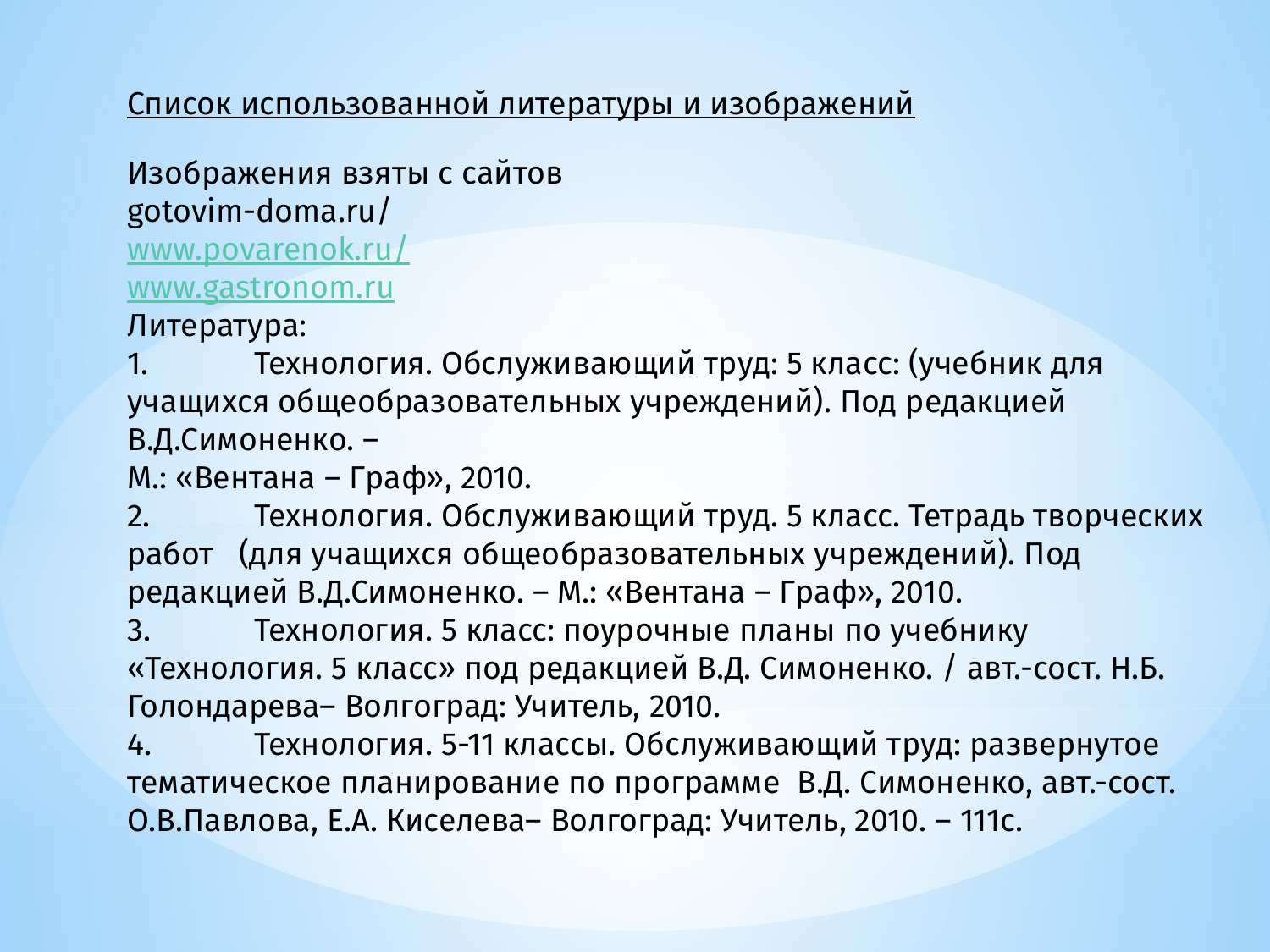

Список использованной литературы и изображений

Изображения взяты с сайтов
gotovim-doma.ru/
www.povarenok.ru/
www.gastronom.ru
Литература:
1.	Технология. Обслуживающий труд: 5 класс: (учебник для учащихся общеобразовательных учреждений). Под редакцией В.Д.Симоненко. –
М.: «Вентана – Граф», 2010.
2.	Технология. Обслуживающий труд. 5 класс. Тетрадь творческих работ   (для учащихся общеобразовательных учреждений). Под редакцией В.Д.Симоненко. – М.: «Вентана – Граф», 2010.
3.	Технология. 5 класс: поурочные планы по учебнику «Технология. 5 класс» под редакцией В.Д. Симоненко. / авт.-сост. Н.Б. Голондарева– Волгоград: Учитель, 2010.
4.	Технология. 5-11 классы. Обслуживающий труд: развернутое тематическое планирование по программе  В.Д. Симоненко, авт.-сост. О.В.Павлова, Е.А. Киселева– Волгоград: Учитель, 2010. – 111с.